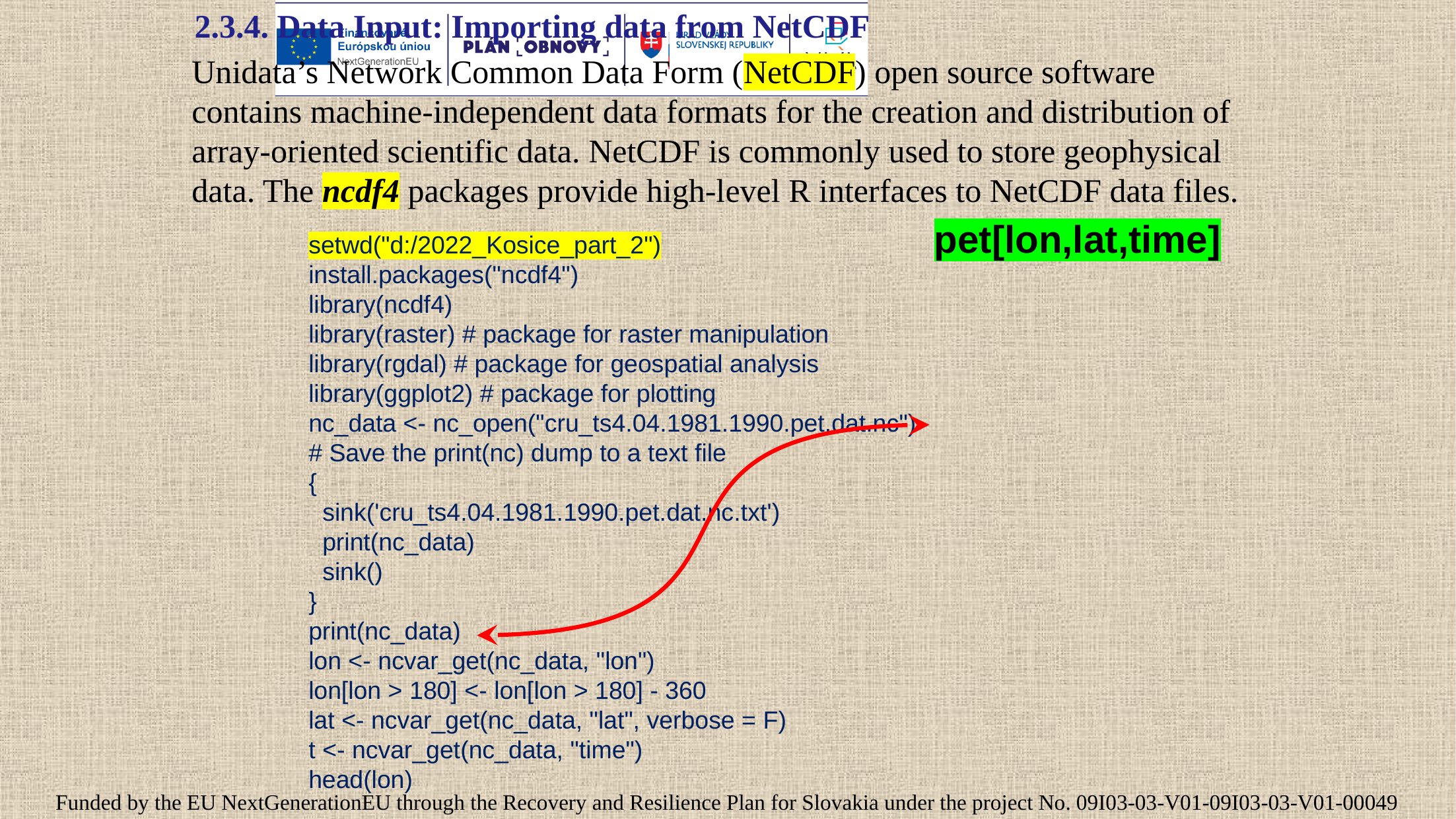

2.3.4. Data Input: Importing data from NetCDF
Unidata’s Network Common Data Form (NetCDF) open source software contains machine-independent data formats for the creation and distribution of array-oriented scientific data. NetCDF is commonly used to store geophysical data. The ncdf4 packages provide high-level R interfaces to NetCDF data files.
pet[lon,lat,time]
setwd("d:/2022_Kosice_part_2")
install.packages("ncdf4")
library(ncdf4)
library(raster) # package for raster manipulation
library(rgdal) # package for geospatial analysis
library(ggplot2) # package for plotting
nc_data <- nc_open("cru_ts4.04.1981.1990.pet.dat.nc")
# Save the print(nc) dump to a text file
{
  sink('cru_ts4.04.1981.1990.pet.dat.nc.txt')
  print(nc_data)
  sink()
}
print(nc_data)
lon <- ncvar_get(nc_data, "lon")
lon[lon > 180] <- lon[lon > 180] - 360
lat <- ncvar_get(nc_data, "lat", verbose = F)
t <- ncvar_get(nc_data, "time")
head(lon)